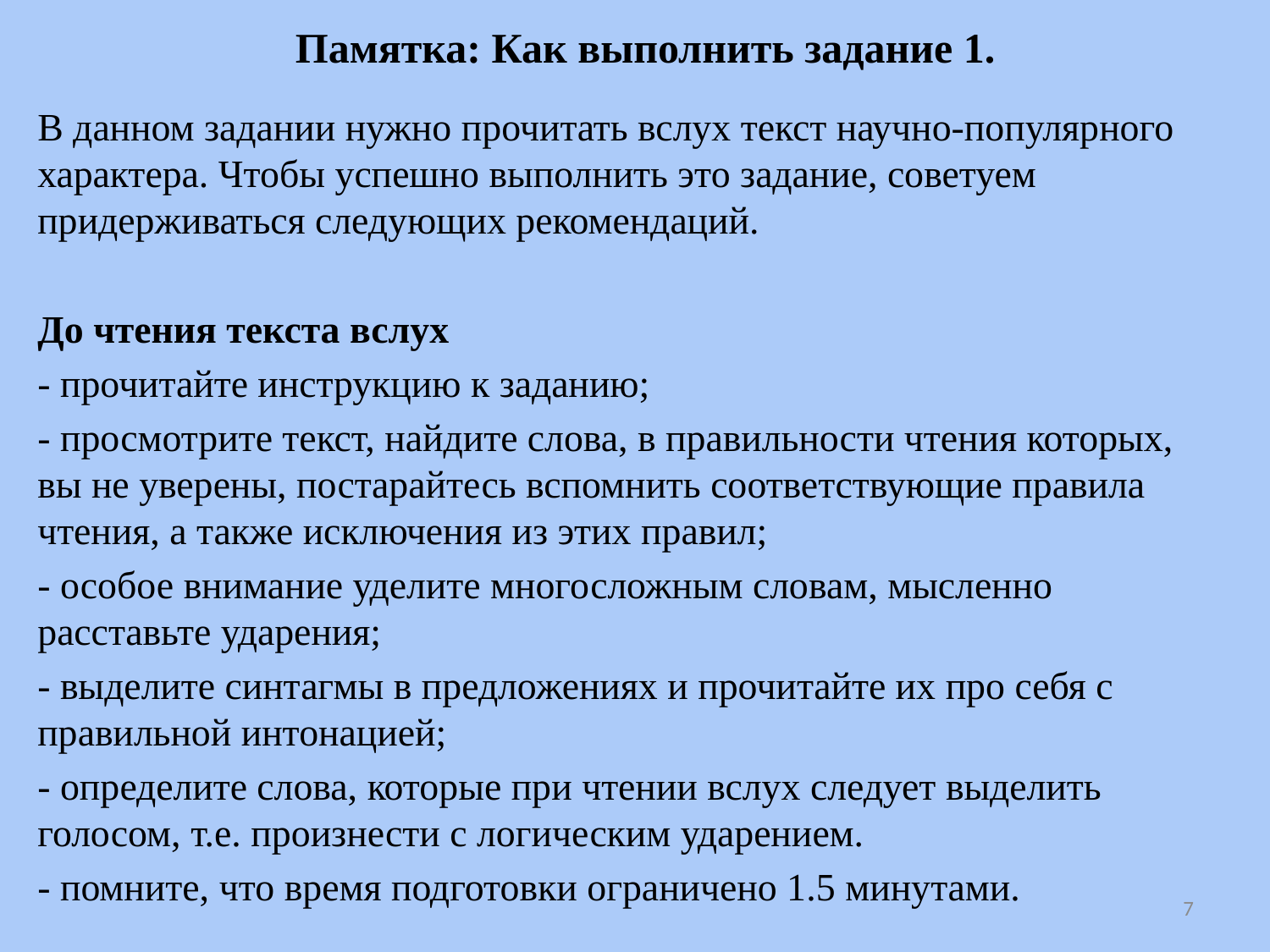

# Памятка: Как выполнить задание 1.
В данном задании нужно прочитать вслух текст научно-популярного характера. Чтобы успешно выполнить это задание, советуем придерживаться следующих рекомендаций.

До чтения текста вслух
- прочитайте инструкцию к заданию;
- просмотрите текст, найдите слова, в правильности чтения которых, вы не уверены, постарайтесь вспомнить соответствующие правила чтения, а также исключения из этих правил;
- особое внимание уделите многосложным словам, мысленно расставьте ударения;
- выделите синтагмы в предложениях и прочитайте их про себя с правильной интонацией;
- определите слова, которые при чтении вслух следует выделить голосом, т.е. произнести с логическим ударением.
- помните, что время подготовки ограничено 1.5 минутами.
7